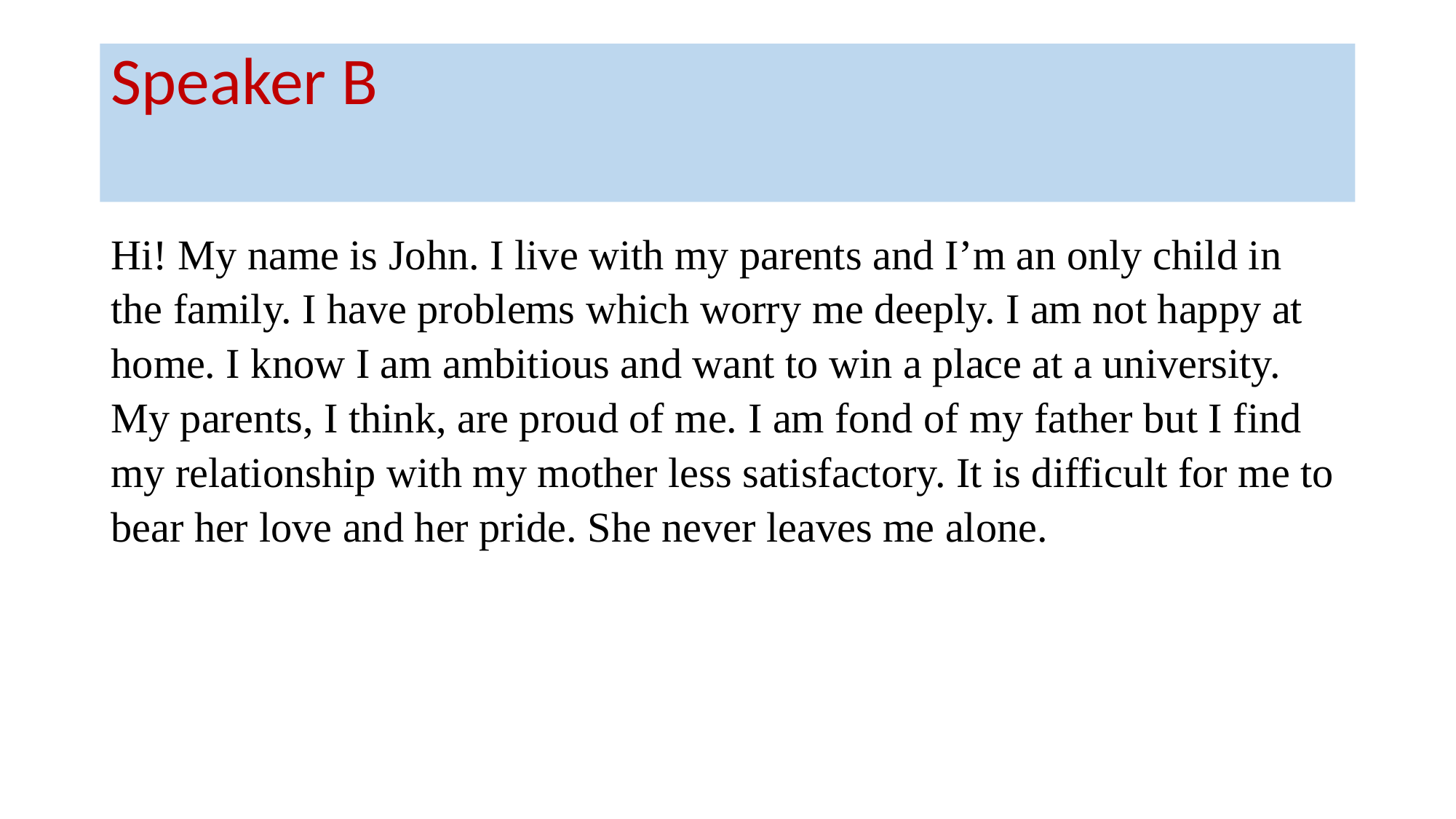

# Speaker B
Hi! My name is John. I live with my parents and I’m an only child in the family. I have problems which worry me deeply. I am not happy at home. I know I am ambitious and want to win a place at a university. My parents, I think, are proud of me. I am fond of my father but I find my relationship with my mother less satisfactory. It is difficult for me to bear her love and her pride. She never leaves me alone.